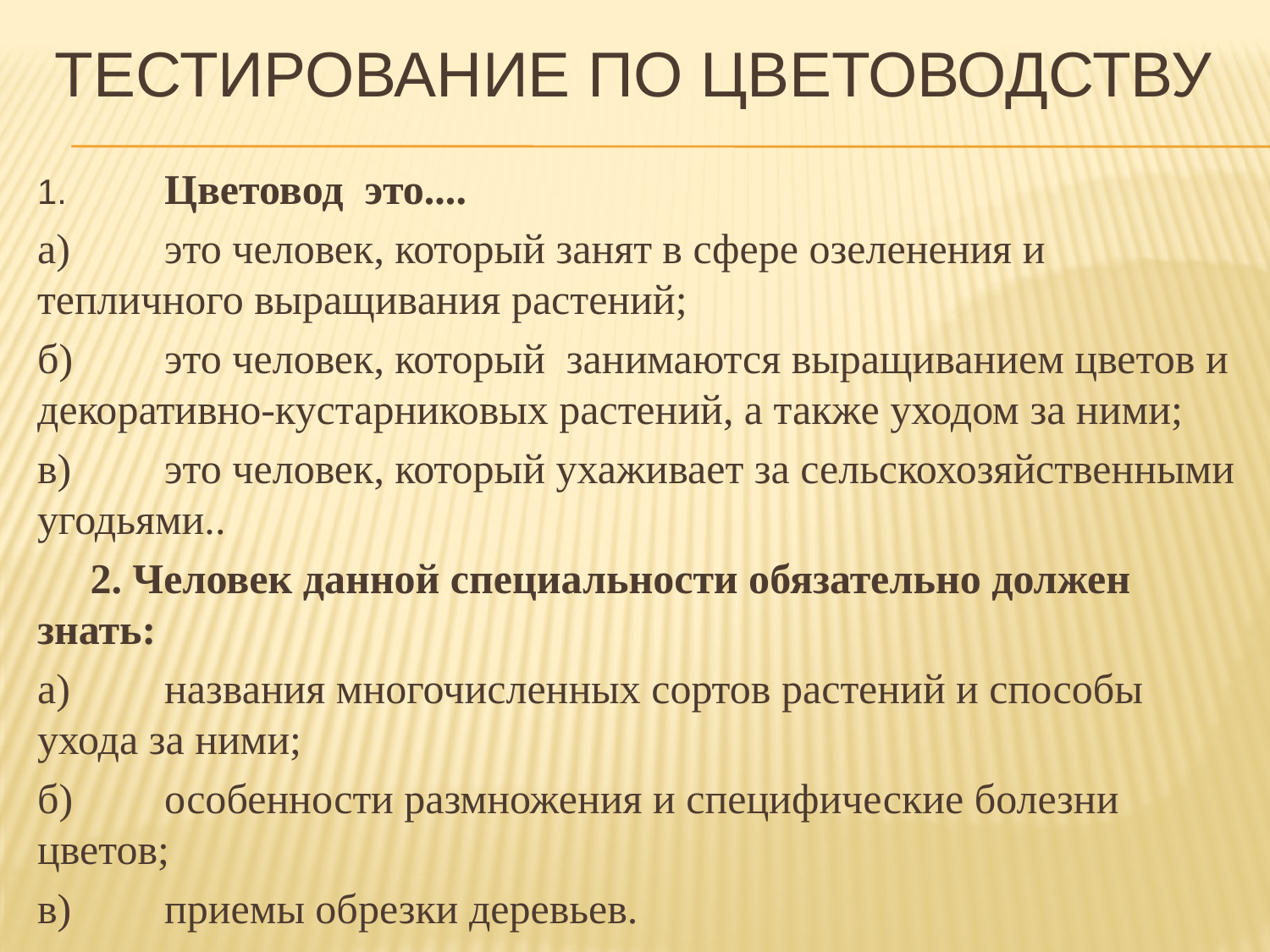

# Тестирование по цветоводству
1.	Цветовод  это....
а)	это человек, который занят в сфере озеленения и тепличного выращивания растений;
б)	это человек, который  занимаются выращиванием цветов и декоративно-кустарниковых растений, а также уходом за ними;
в)	это человек, который ухаживает за сельскохозяйственными угодьями..
     2. Человек данной специальности обязательно должен знать:
а)	названия многочисленных сортов растений и способы ухода за ними;
б)	особенности размножения и специфические болезни цветов;
в)	приемы обрезки деревьев.